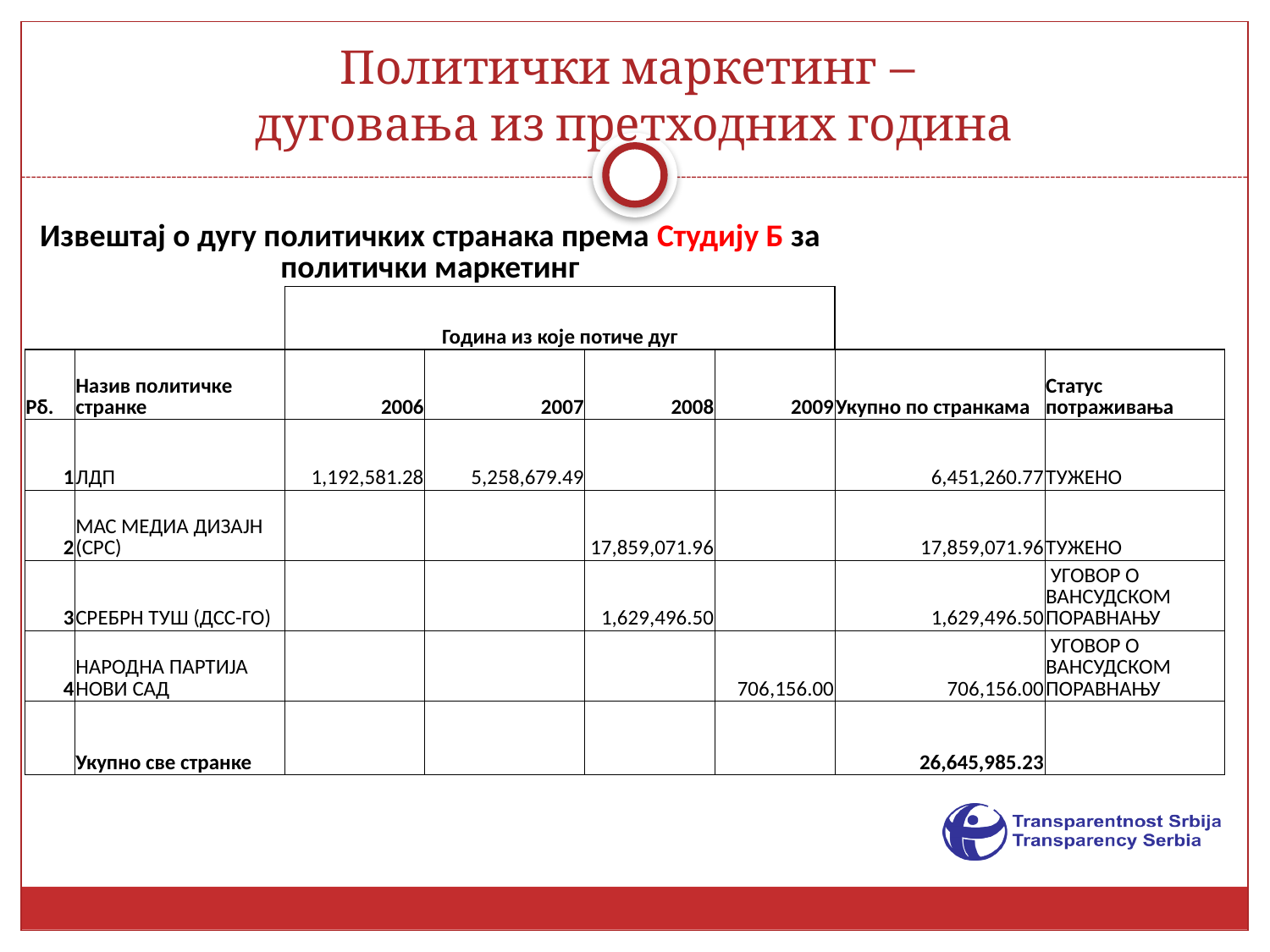

# Политички маркетинг – дуговања из претходних година
| Извештај о дугу политичких странака према Студију Б за политички маркетинг |  |  |  |  |  |  |  |
| --- | --- | --- | --- | --- | --- | --- | --- |
|  |  | Година из које потиче дуг |  |  |  |  |  |
| Рб. | Назив политичке странке | 2006 | 2007 | 2008 | 2009 | Укупно по странкама | Статус потраживања |
| 1 | ЛДП | 1,192,581.28 | 5,258,679.49 |  |  | 6,451,260.77 | ТУЖЕНО |
| 2 | МАС МЕДИА ДИЗАЈН (СРС) |  |  | 17,859,071.96 |  | 17,859,071.96 | ТУЖЕНО |
| 3 | СРЕБРН ТУШ (ДСС-ГО) |  |  | 1,629,496.50 |  | 1,629,496.50 | УГОВОР О ВАНСУДСКОМ ПОРАВНАЊУ |
| 4 | НАРОДНА ПАРТИЈА НОВИ САД |  |  |  | 706,156.00 | 706,156.00 | УГОВОР О ВАНСУДСКОМ ПОРАВНАЊУ |
|  | Укупно све странке |  |  |  |  | 26,645,985.23 |  |